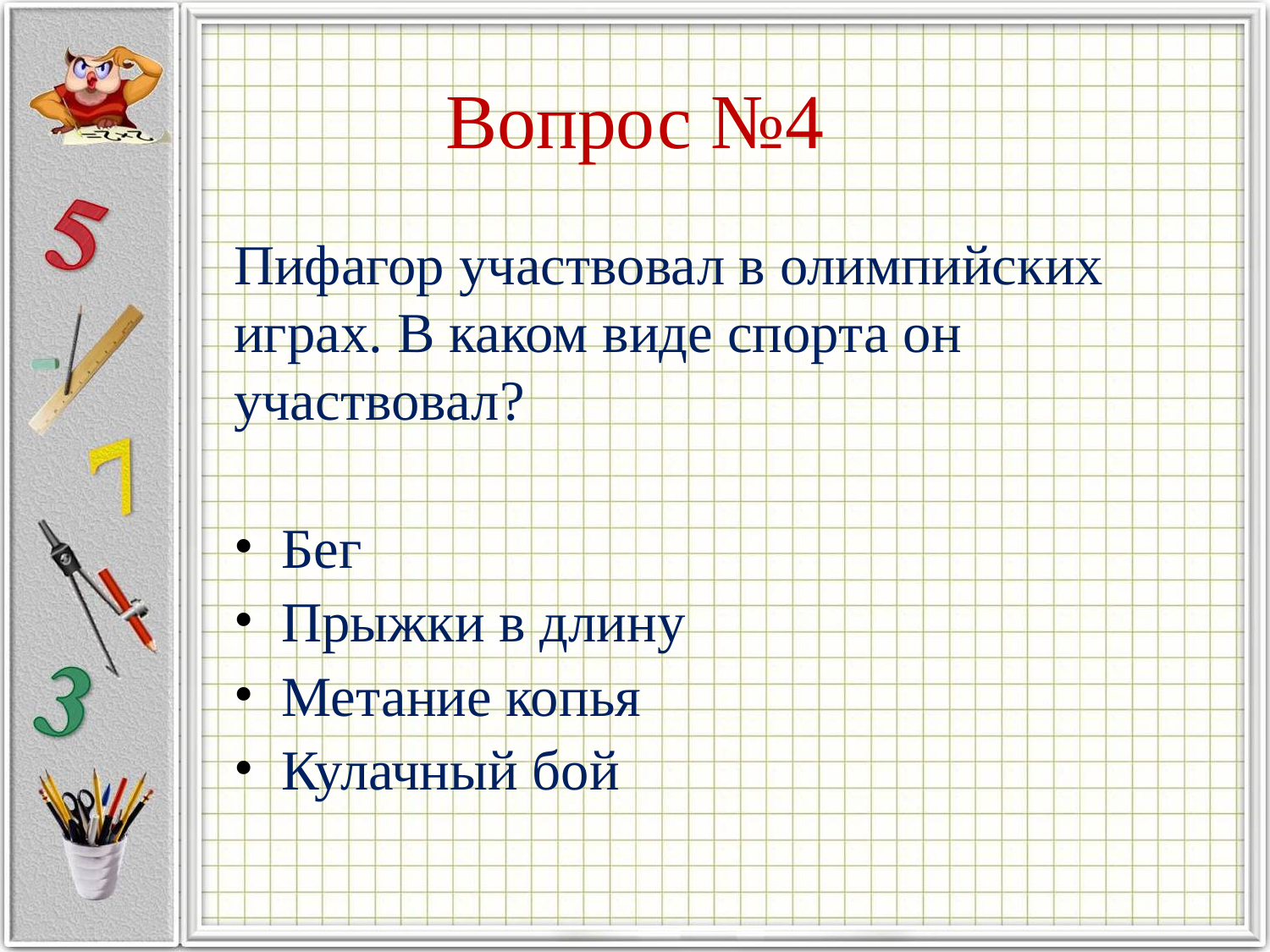

# Вопрос №4
Пифагор участвовал в олимпийских играх. В каком виде спорта он участвовал?

Бег
Прыжки в длину
Метание копья
Кулачный бой